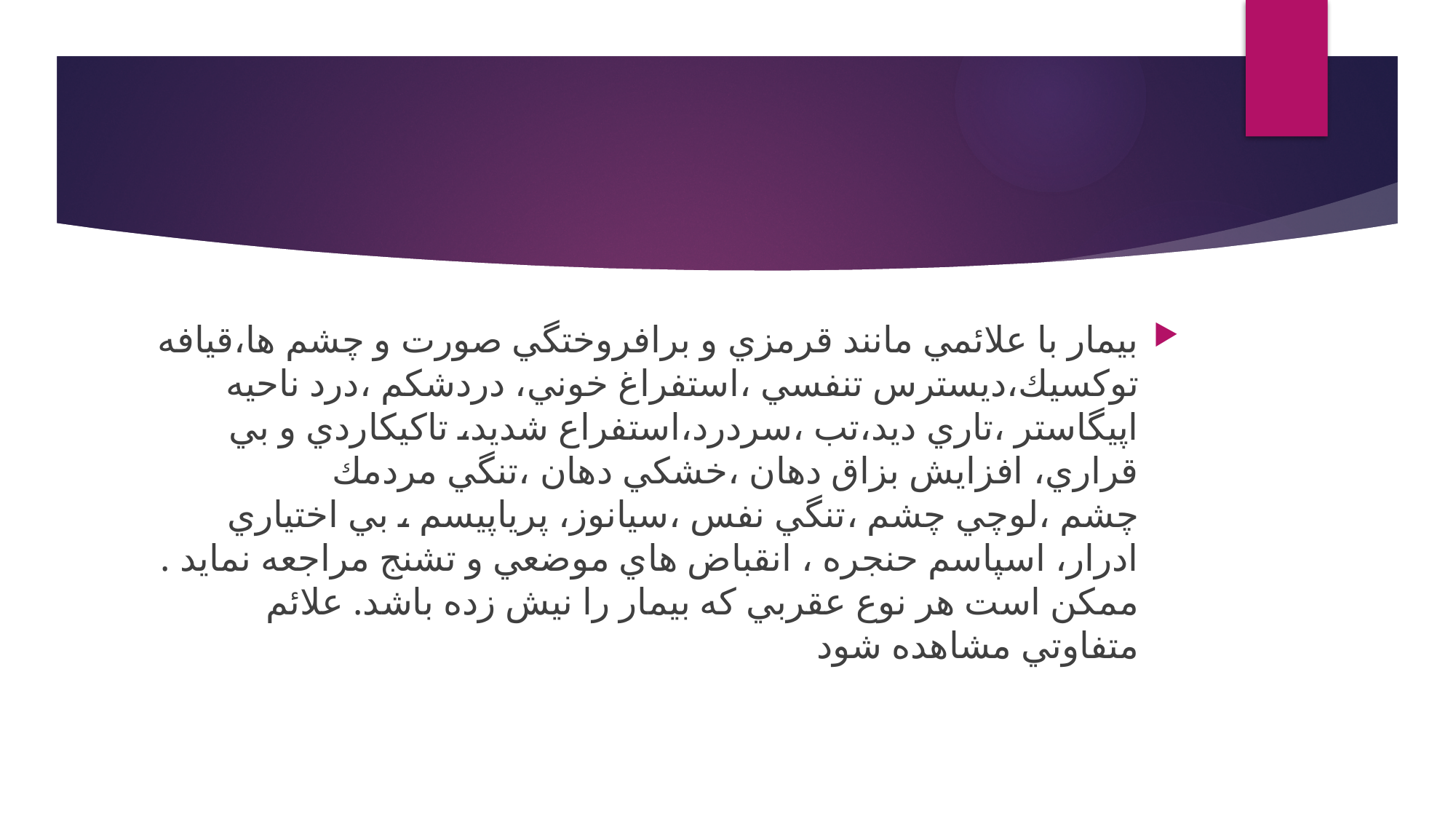

#
بيمار با علائمي مانند قرمزي و برافروختگي صورت و چشم ها،قيافه توكسيك،ديسترس تنفسي ،استفراغ خوني، دردشكم ،درد ناحيه اپيگاستر ،تاري ديد،تب ،سردرد،استفراع شديد، تاكيكاردي و بي قراري، افزايش بزاق دهان ،خشكي دهان ،تنگي مردمك چشم ،لوچي چشم ،تنگي نفس ،سيانوز، پرياپيسم ، بي اختياري ادرار، اسپاسم حنجره ، انقباض هاي موضعي و تشنج مراجعه نمايد . ممكن است هر نوع عقربي كه بيمار را نيش زده باشد. علائم متفاوتي مشاهده شود